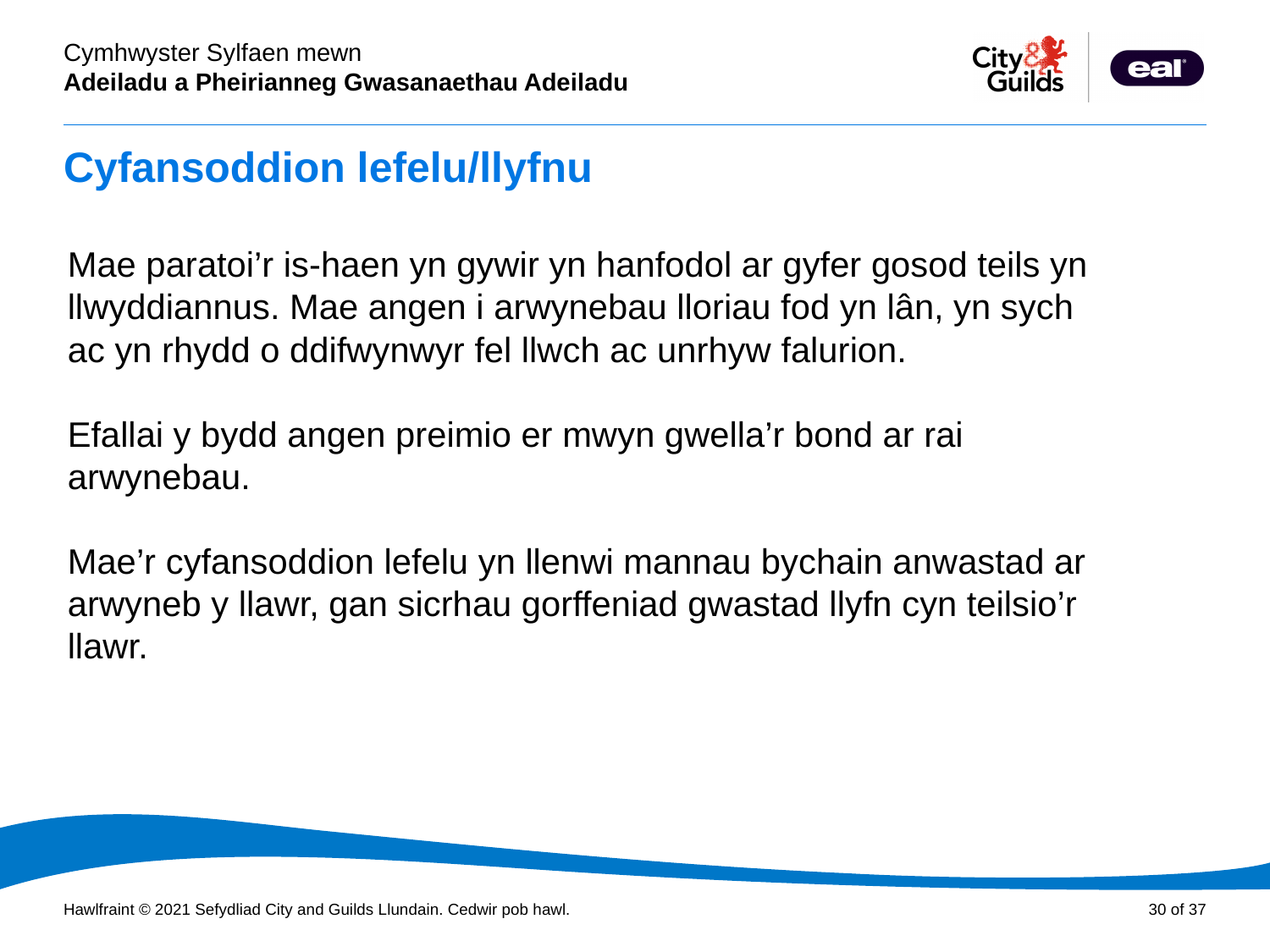

# Cyfansoddion lefelu/llyfnu
Mae paratoi’r is-haen yn gywir yn hanfodol ar gyfer gosod teils yn llwyddiannus. Mae angen i arwynebau lloriau fod yn lân, yn sych ac yn rhydd o ddifwynwyr fel llwch ac unrhyw falurion.

Efallai y bydd angen preimio er mwyn gwella’r bond ar rai arwynebau.

Mae’r cyfansoddion lefelu yn llenwi mannau bychain anwastad ar arwyneb y llawr, gan sicrhau gorffeniad gwastad llyfn cyn teilsio’r llawr.